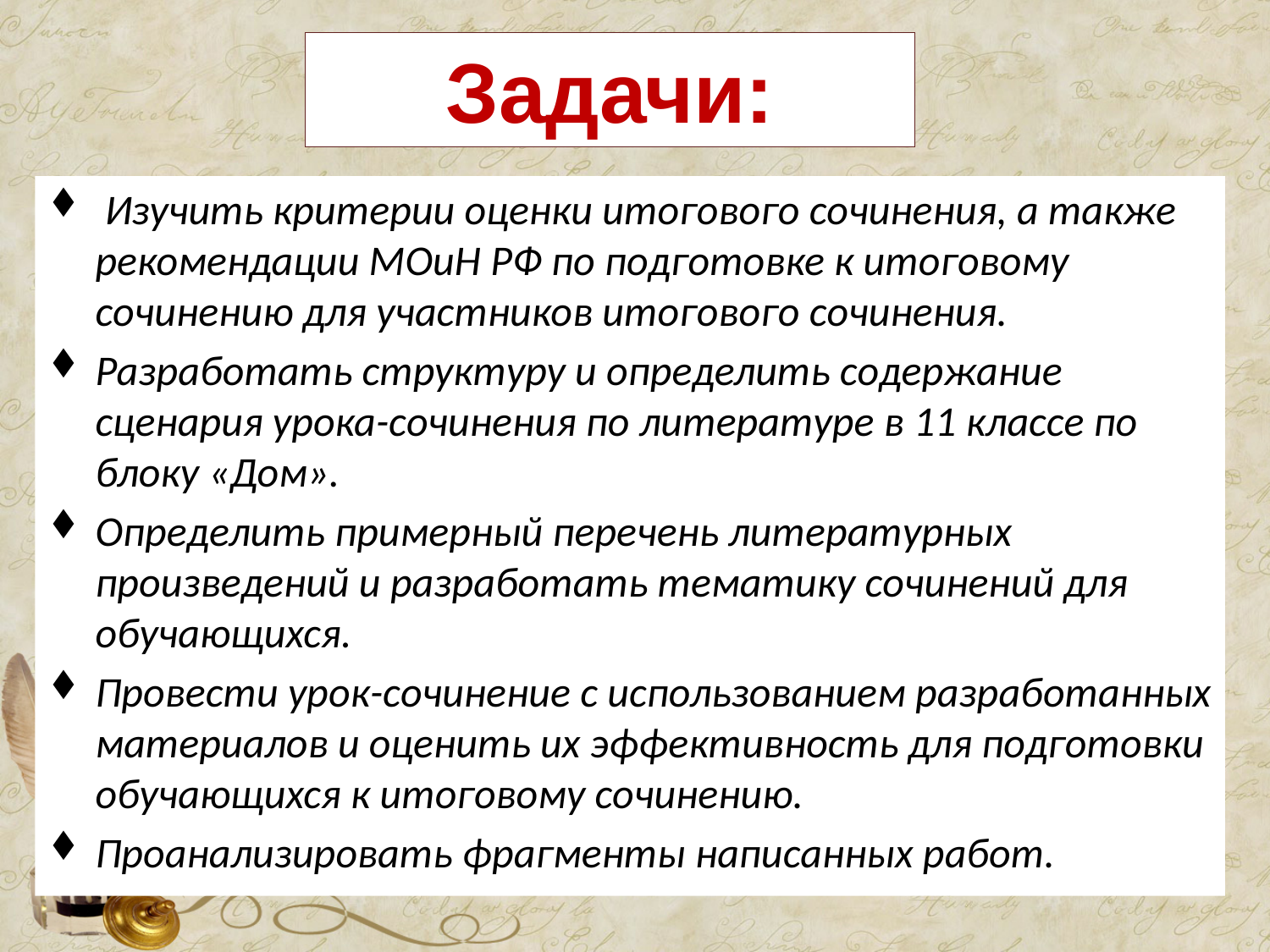

Задачи:
 Изучить критерии оценки итогового сочинения, а также рекомендации МОиН РФ по подготовке к итоговому сочинению для участников итогового сочинения.
Разработать структуру и определить содержание сценария урока-сочинения по литературе в 11 классе по блоку «Дом».
Определить примерный перечень литературных произведений и разработать тематику сочинений для обучающихся.
Провести урок-сочинение с использованием разработанных материалов и оценить их эффективность для подготовки обучающихся к итоговому сочинению.
Проанализировать фрагменты написанных работ.